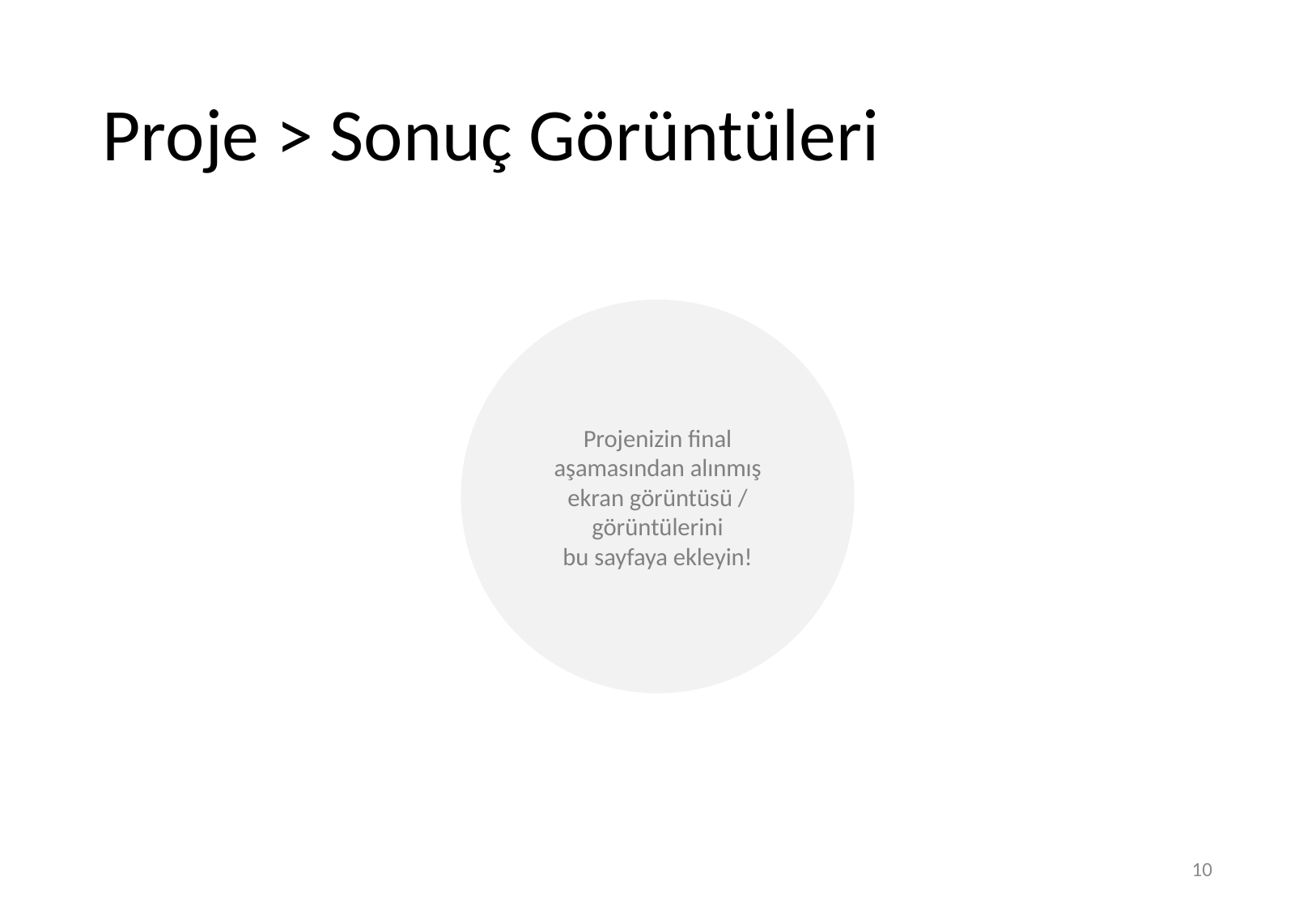

# Proje > Sonuç Görüntüleri
Projenizin final aşamasından alınmış
ekran görüntüsü / görüntülerini
bu sayfaya ekleyin!
10